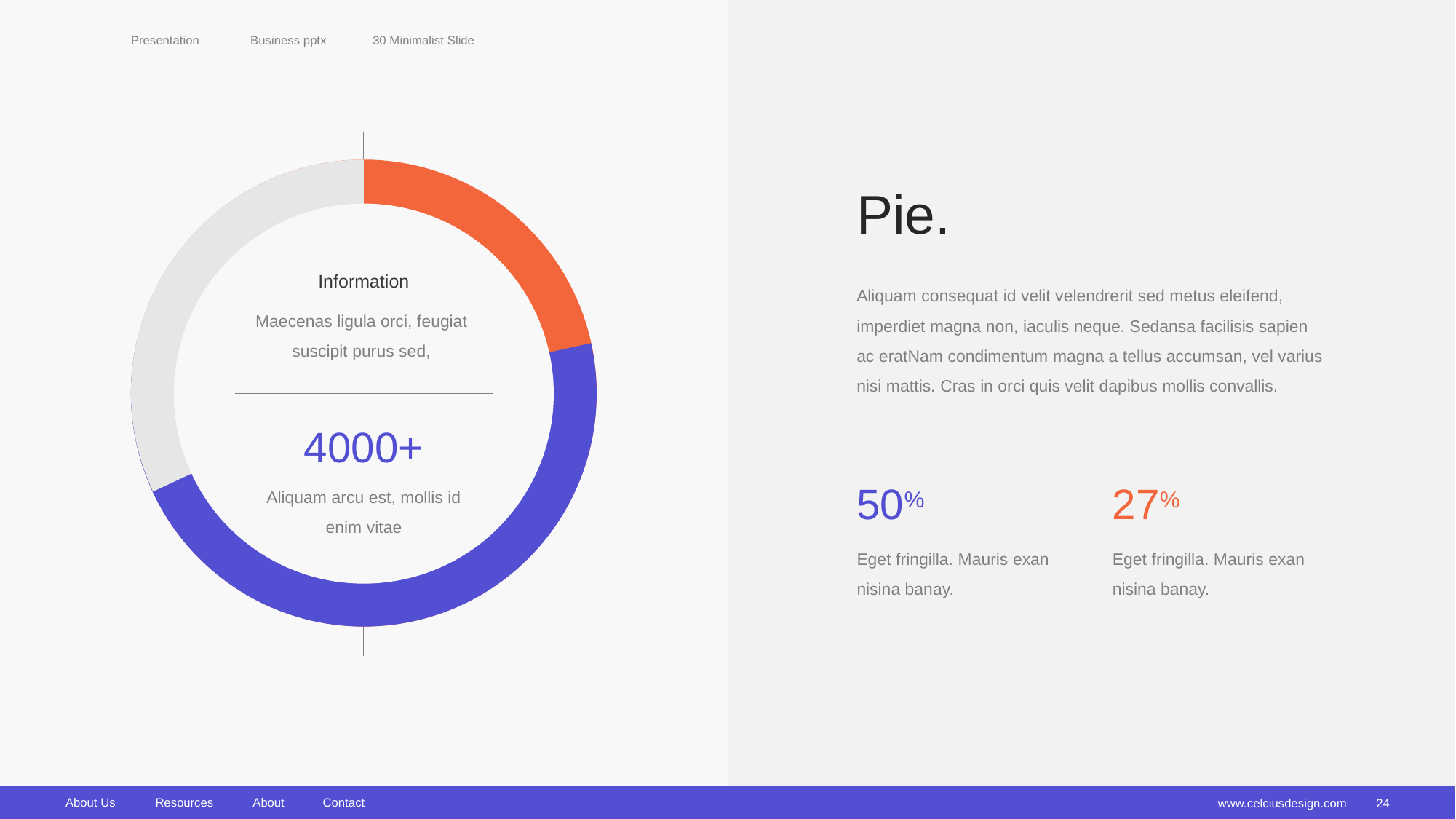

Presentation
Business pptx
30 Minimalist Slide

Pie.

Information
Aliquam consequat id velit velendrerit sed metus eleifend, imperdiet magna non, iaculis neque. Sedansa facilisis sapien ac eratNam condimentum magna a tellus accumsan, vel varius nisi mattis. Cras in orci quis velit dapibus mollis convallis.
Maecenas ligula orci, feugiat
suscipit purus sed,
4000+
Aliquam arcu est, mollis id enim vitae
50%
27%
Eget fringilla. Mauris exan nisina banay.
Eget fringilla. Mauris exan nisina banay.
www.celciusdesign.com
24
About Us
Resources
About
Contact